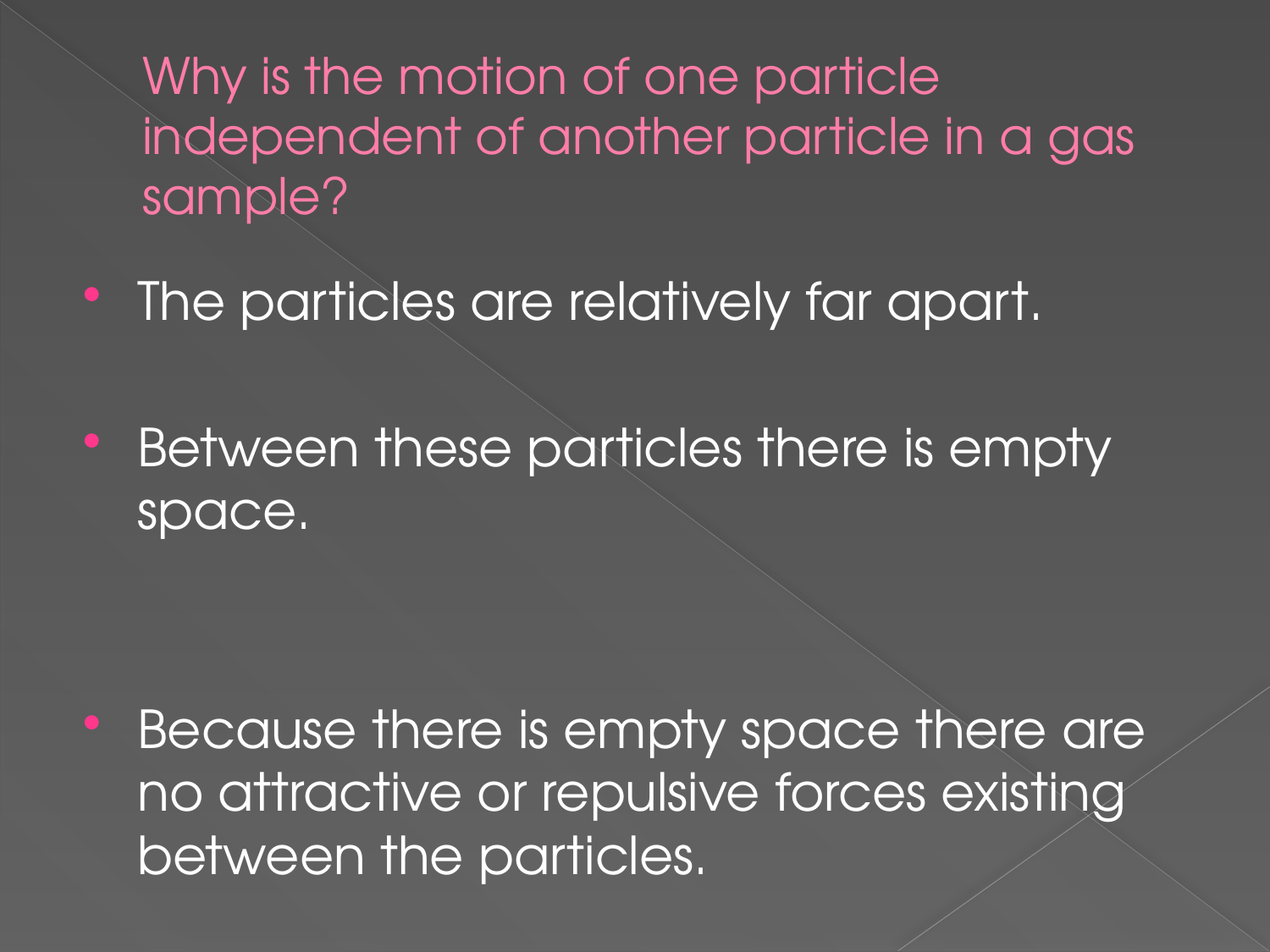

# Why is the motion of one particle independent of another particle in a gas sample?
The particles are relatively far apart.

Between these particles there is empty space.

Because there is empty space there are no attractive or repulsive forces existing between the particles.